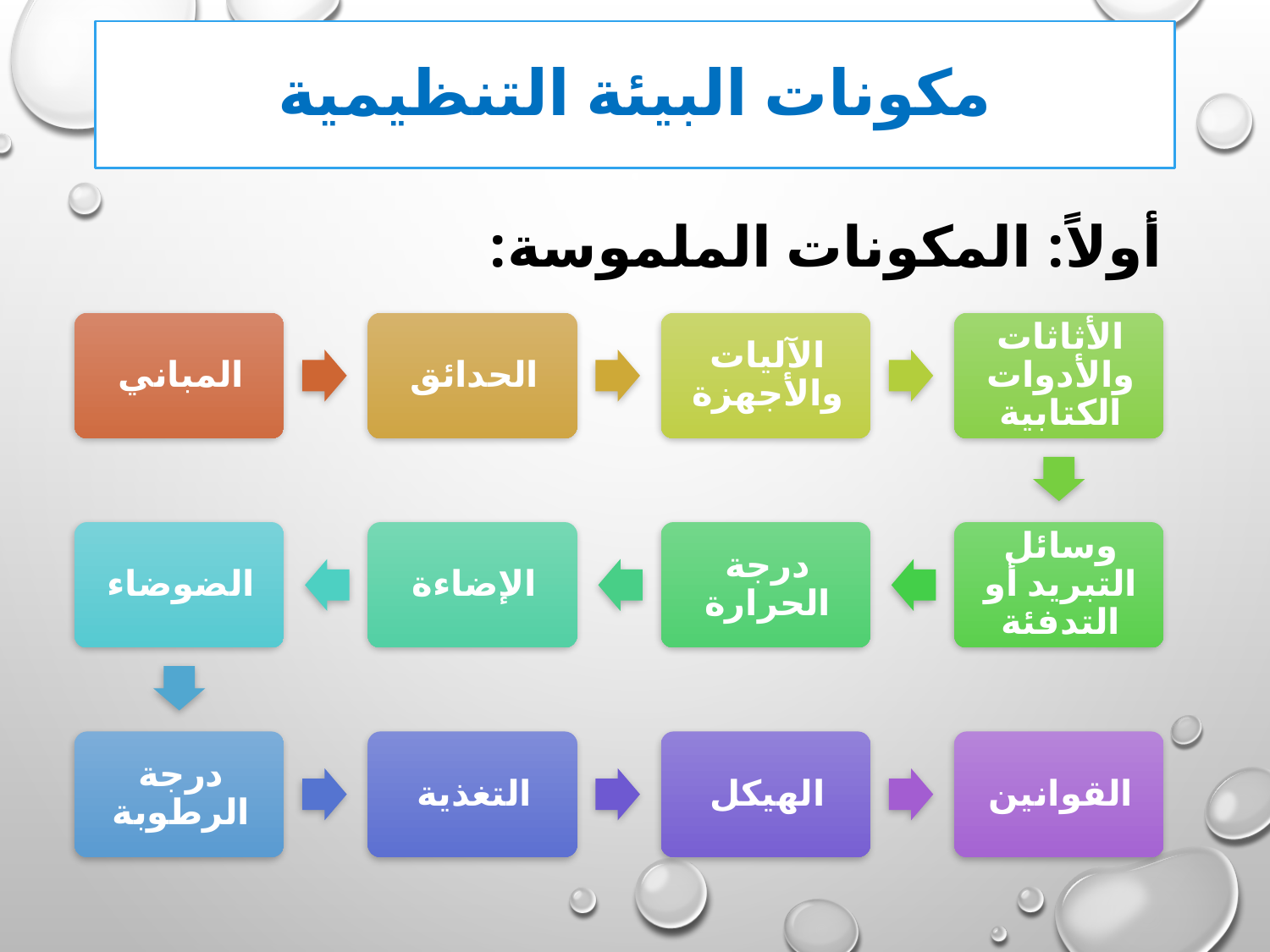

# مكونات البيئة التنظيمية
أولاً: المكونات الملموسة:
المباني

الحدائق

الآليات والأجهزة

الأثاثات والأدوات الكتابية

وسائل التبريد أو التدفئة

درجة الحرارة

الإضاءة

الضوضاء

درجة الرطوبة

التغذية

الهيكل

القوانين